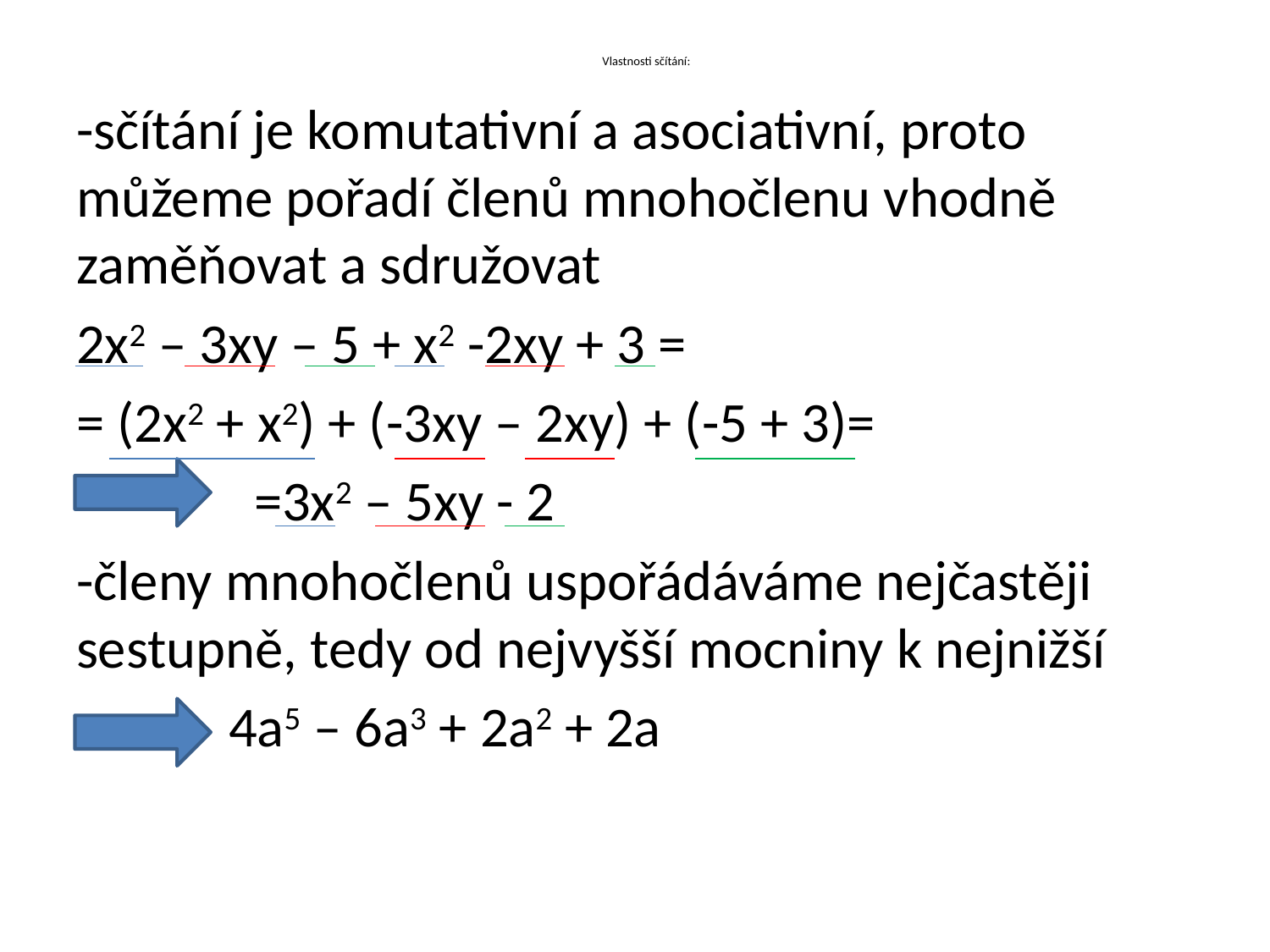

# Vlastnosti sčítání:
-sčítání je komutativní a asociativní, proto můžeme pořadí členů mnohočlenu vhodně zaměňovat a sdružovat
2x2 – 3xy – 5 + x2 -2xy + 3 =
= (2x2 + x2) + (-3xy – 2xy) + (-5 + 3)=
              =3x2 – 5xy - 2
-členy mnohočlenů uspořádáváme nejčastěji sestupně, tedy od nejvyšší mocniny k nejnižší
            4a5 – 6a3 + 2a2 + 2a